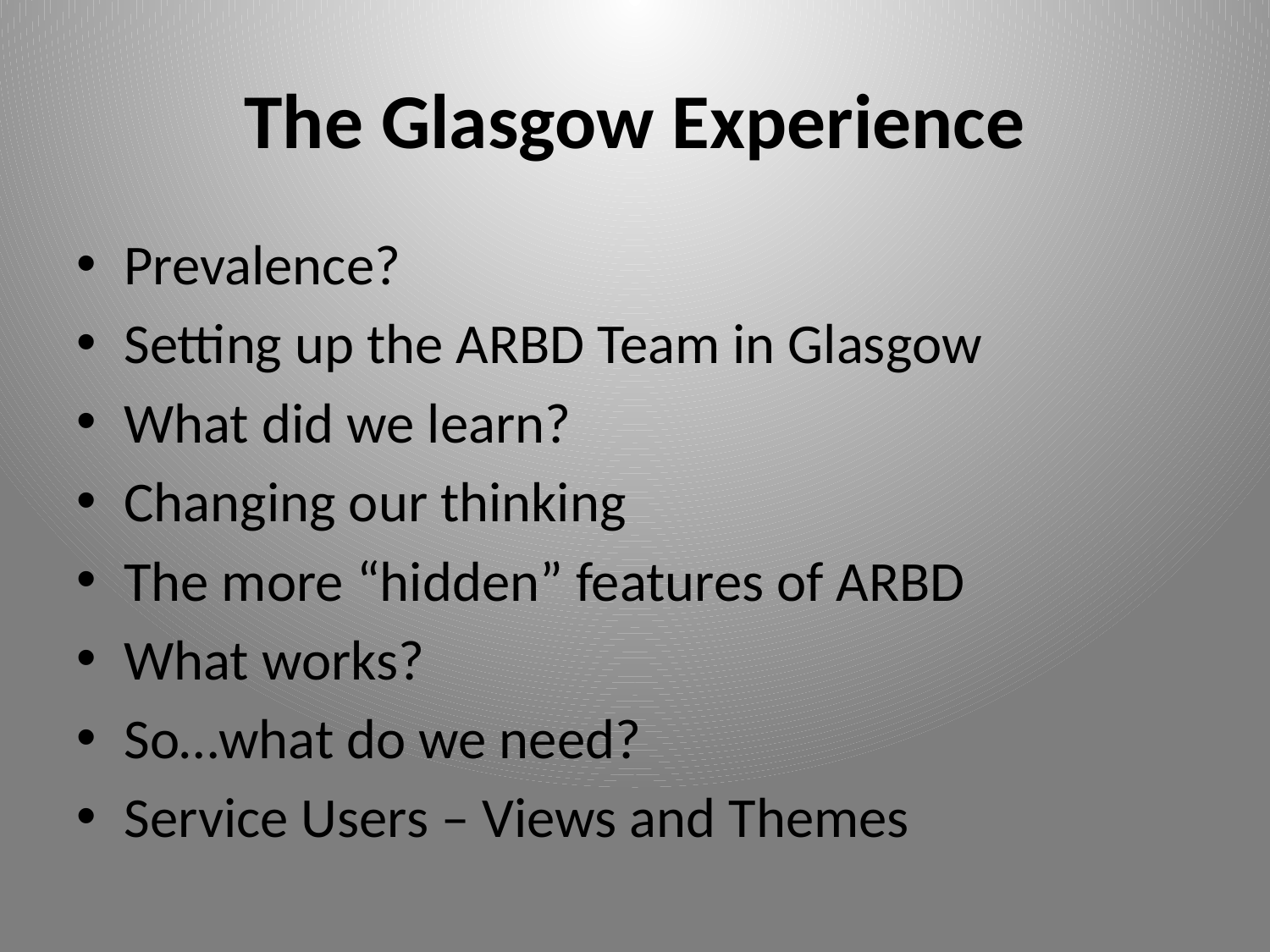

# The Glasgow Experience
Prevalence?
Setting up the ARBD Team in Glasgow
What did we learn?
Changing our thinking
The more “hidden” features of ARBD
What works?
So…what do we need?
Service Users – Views and Themes